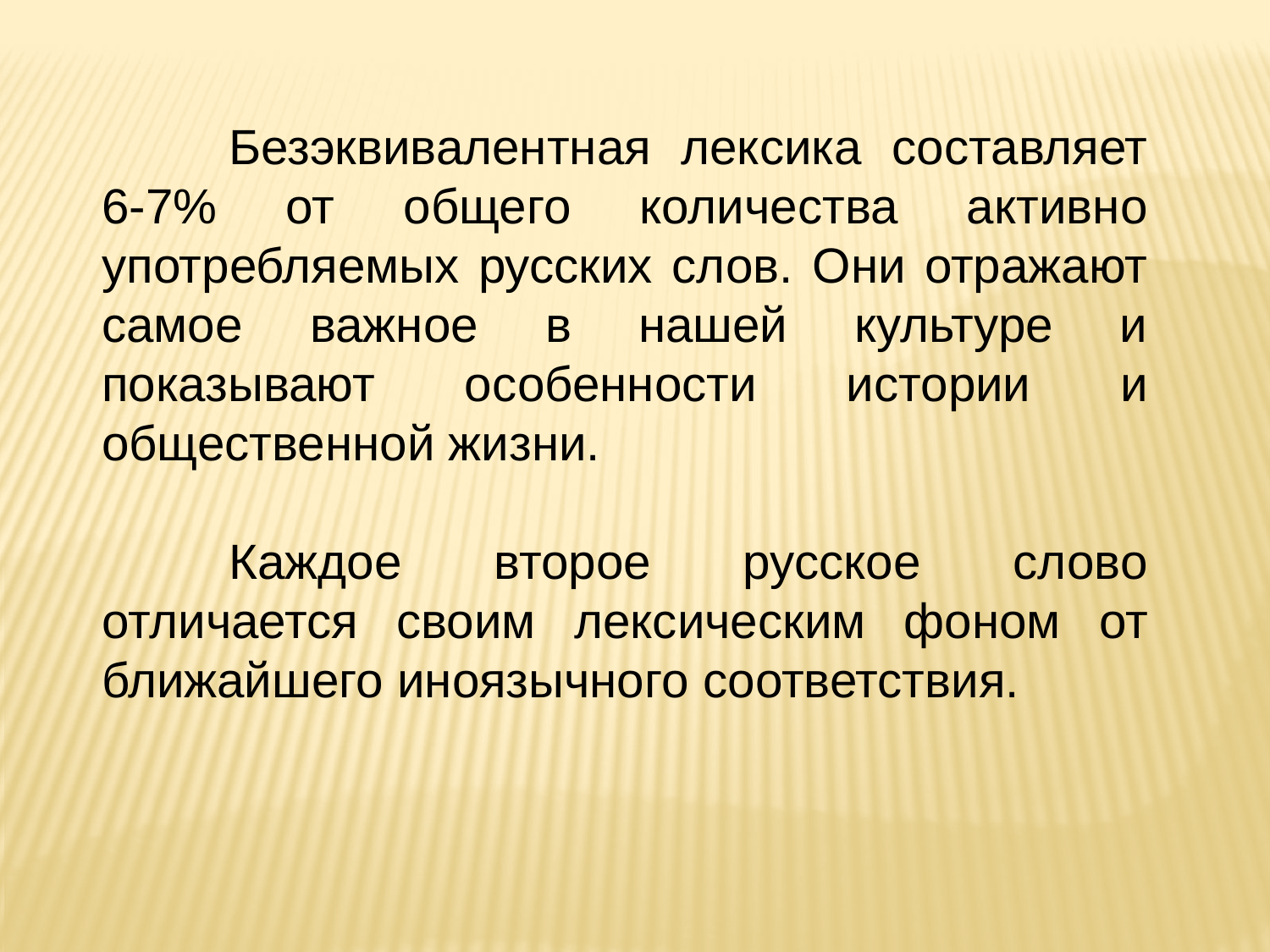

Безэквивалентная лексика составляет 6-7% от общего количества активно употребляемых русских слов. Они отражают самое важное в нашей культуре и показывают особенности истории и общественной жизни.

	Каждое второе русское слово отличается своим лексическим фоном от ближайшего иноязычного соответствия.